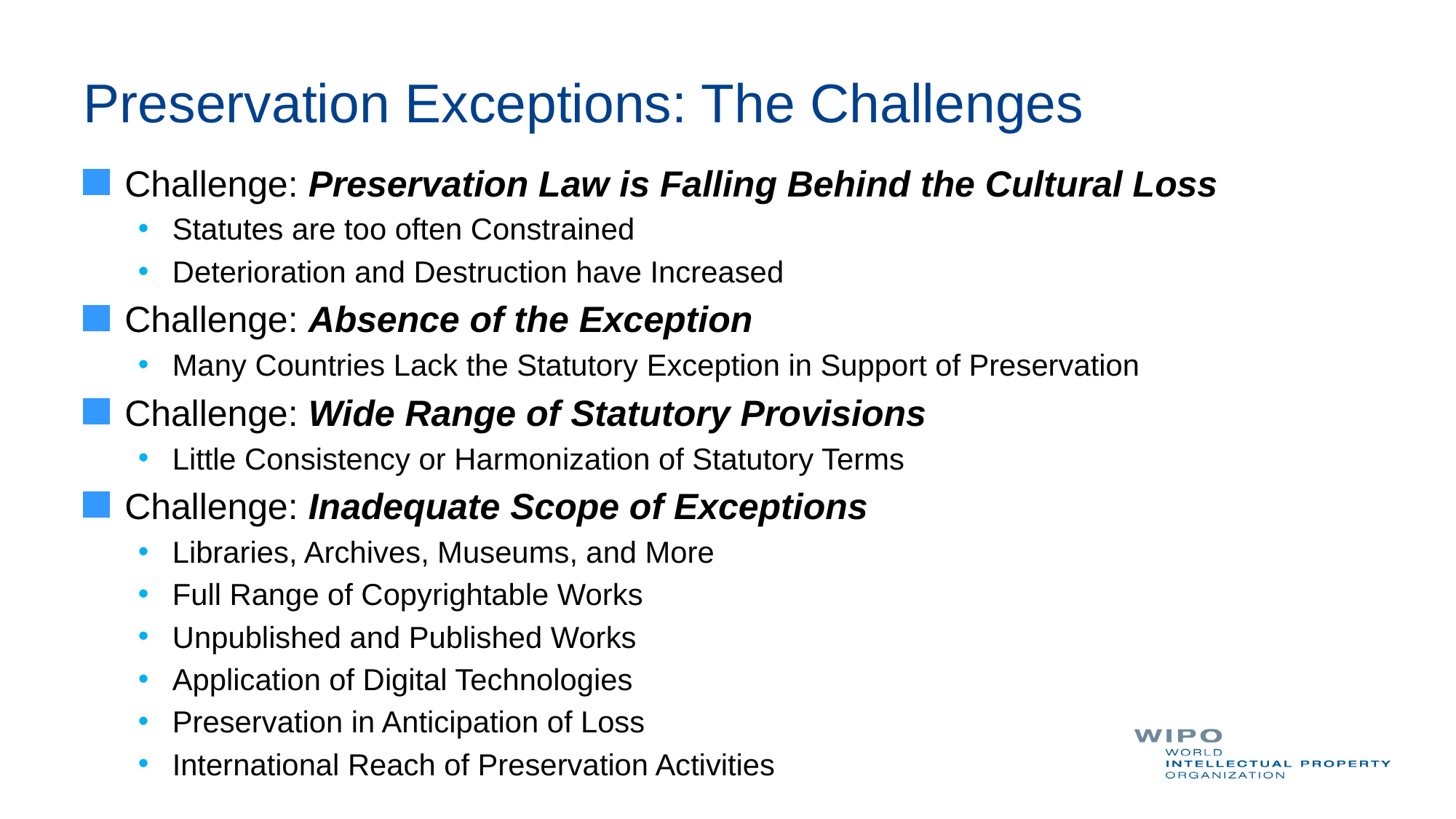

# Preservation Exceptions: The Challenges
Challenge: Preservation Law is Falling Behind the Cultural Loss
Statutes are too often Constrained
Deterioration and Destruction have Increased
Challenge: Absence of the Exception
Many Countries Lack the Statutory Exception in Support of Preservation
Challenge: Wide Range of Statutory Provisions
Little Consistency or Harmonization of Statutory Terms
Challenge: Inadequate Scope of Exceptions
Libraries, Archives, Museums, and More
Full Range of Copyrightable Works
Unpublished and Published Works
Application of Digital Technologies
Preservation in Anticipation of Loss
International Reach of Preservation Activities